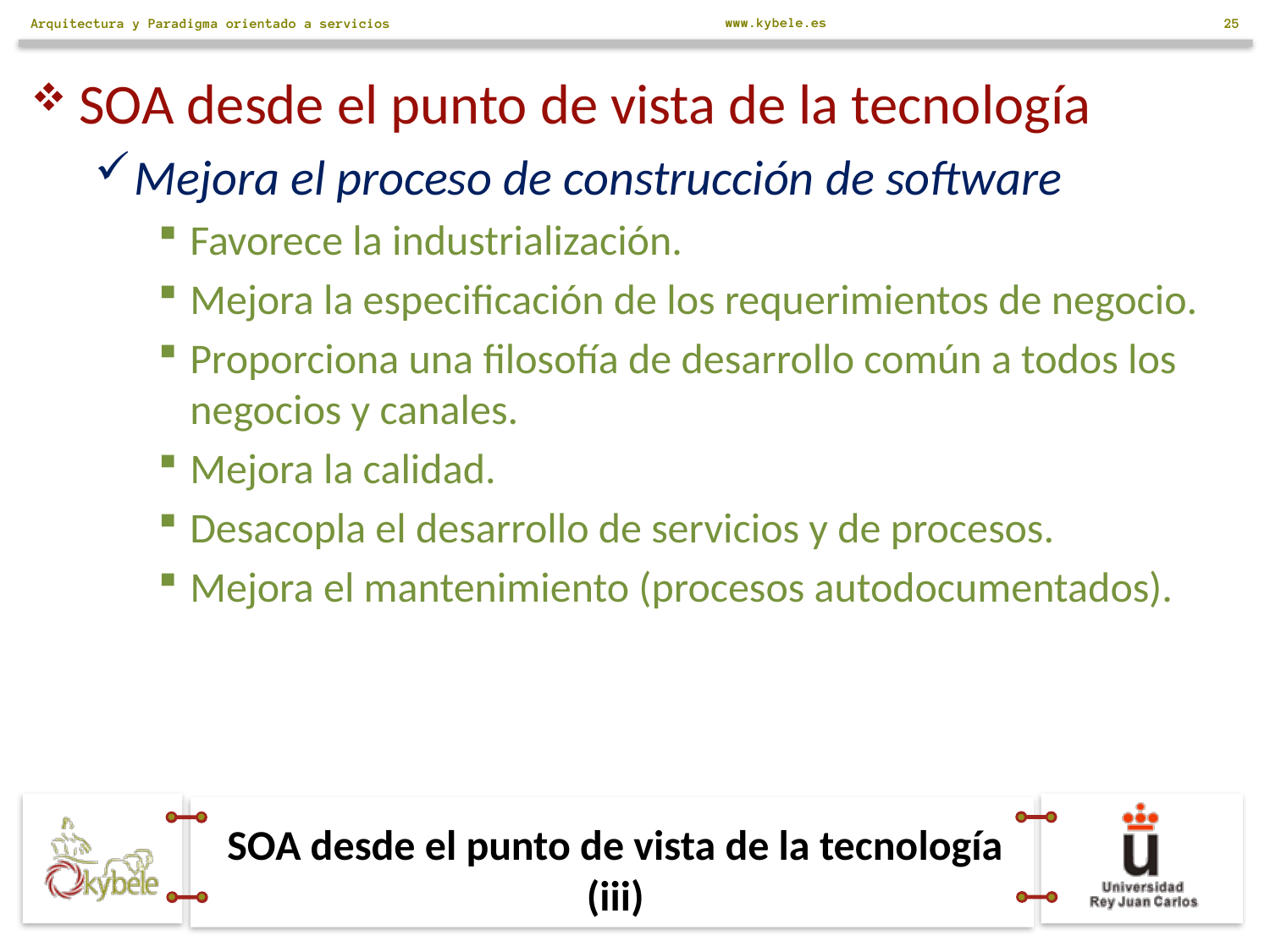

Arquitectura y Paradigma orientado a servicios
25
SOA desde el punto de vista de la tecnología
Mejora el proceso de construcción de software
Favorece la industrialización.
Mejora la especificación de los requerimientos de negocio.
Proporciona una filosofía de desarrollo común a todos los negocios y canales.
Mejora la calidad.
Desacopla el desarrollo de servicios y de procesos.
Mejora el mantenimiento (procesos autodocumentados).
# SOA desde el punto de vista de la tecnología (iii)